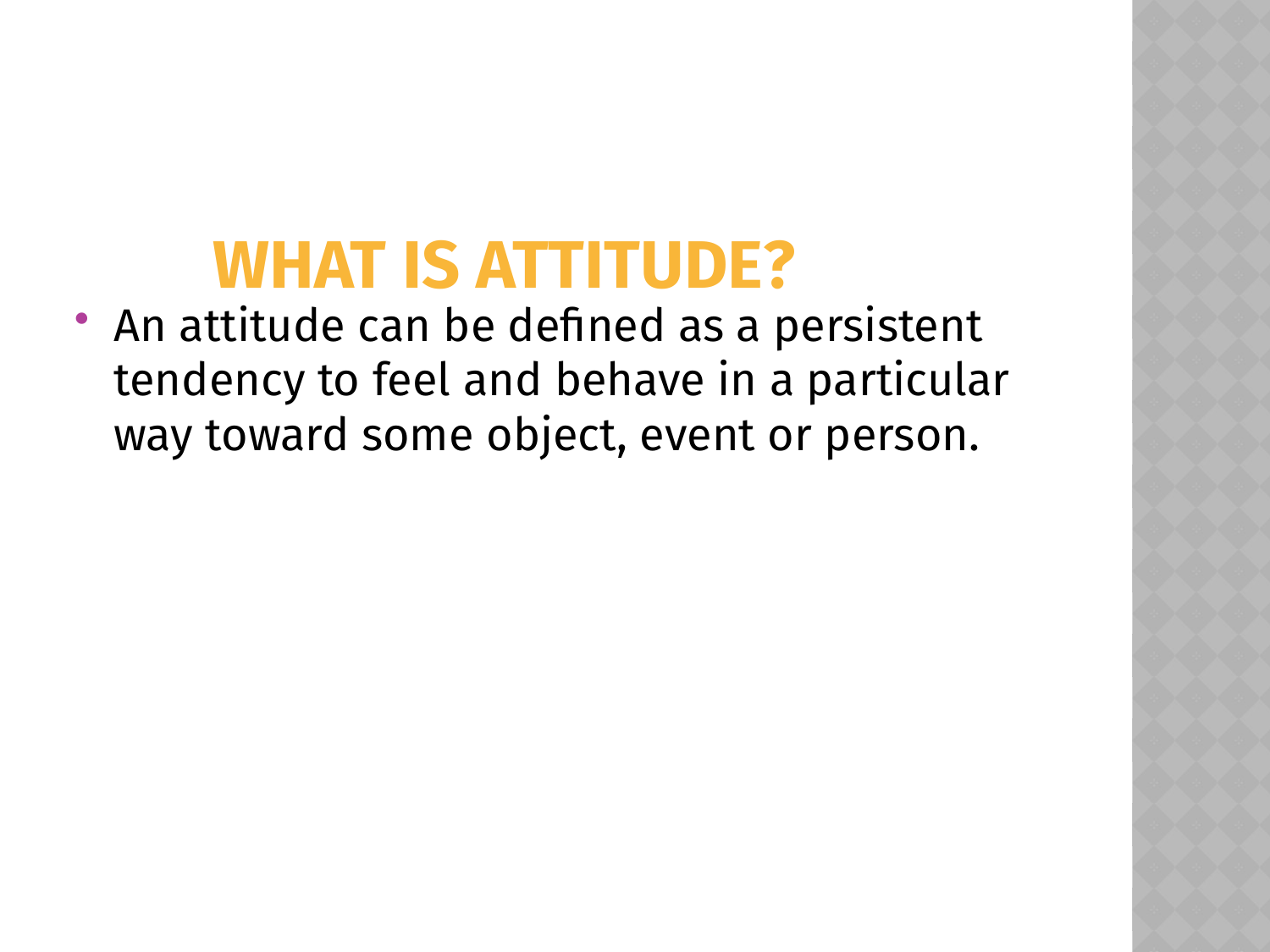

# WHAT IS ATTITUDE?

An attitude can be defined as a persistent tendency to feel and behave in a particular way toward some object, event or person.